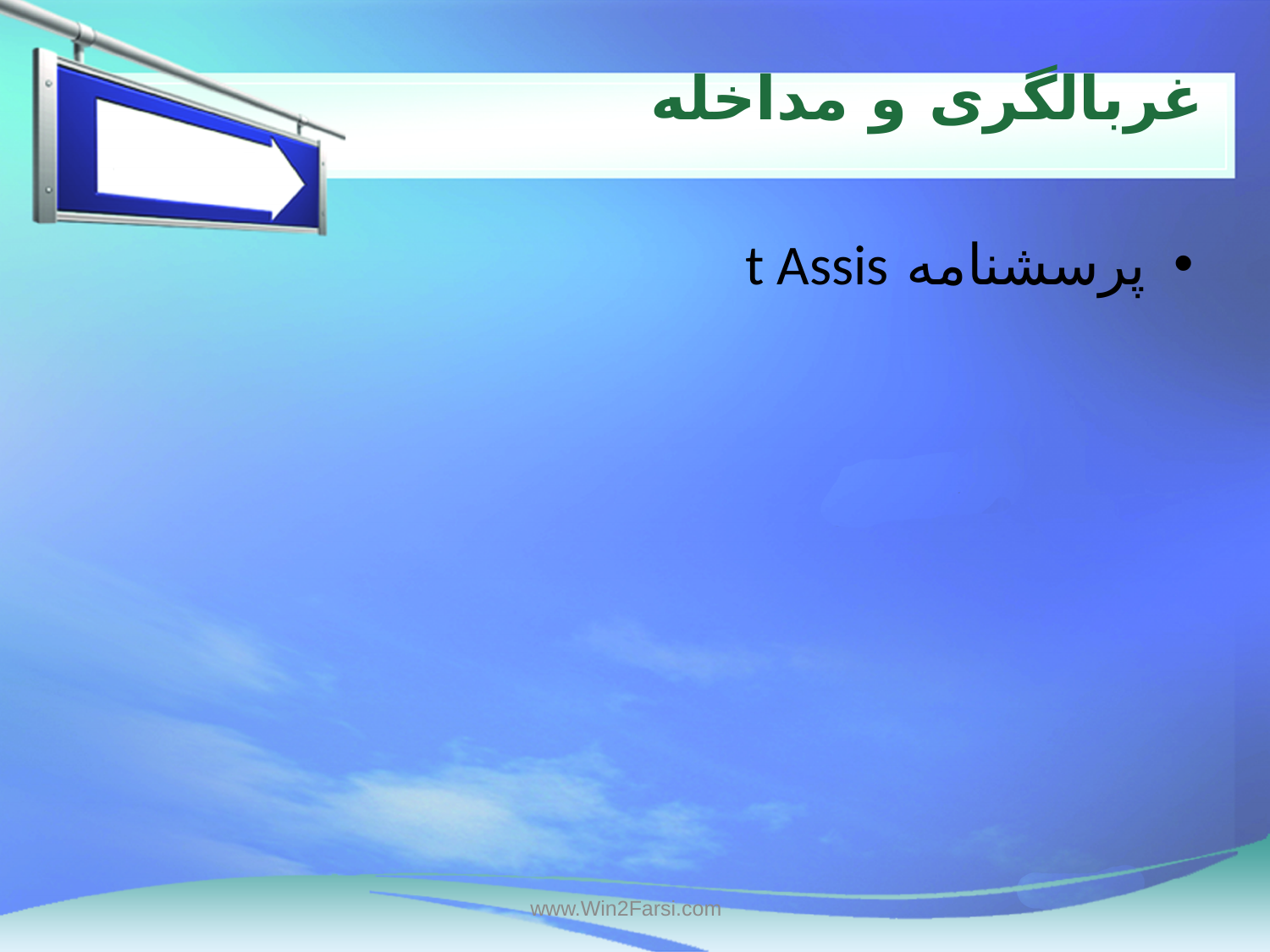

# غربالگری و مداخله
پرسشنامه t Assis

www.Win2Farsi.com